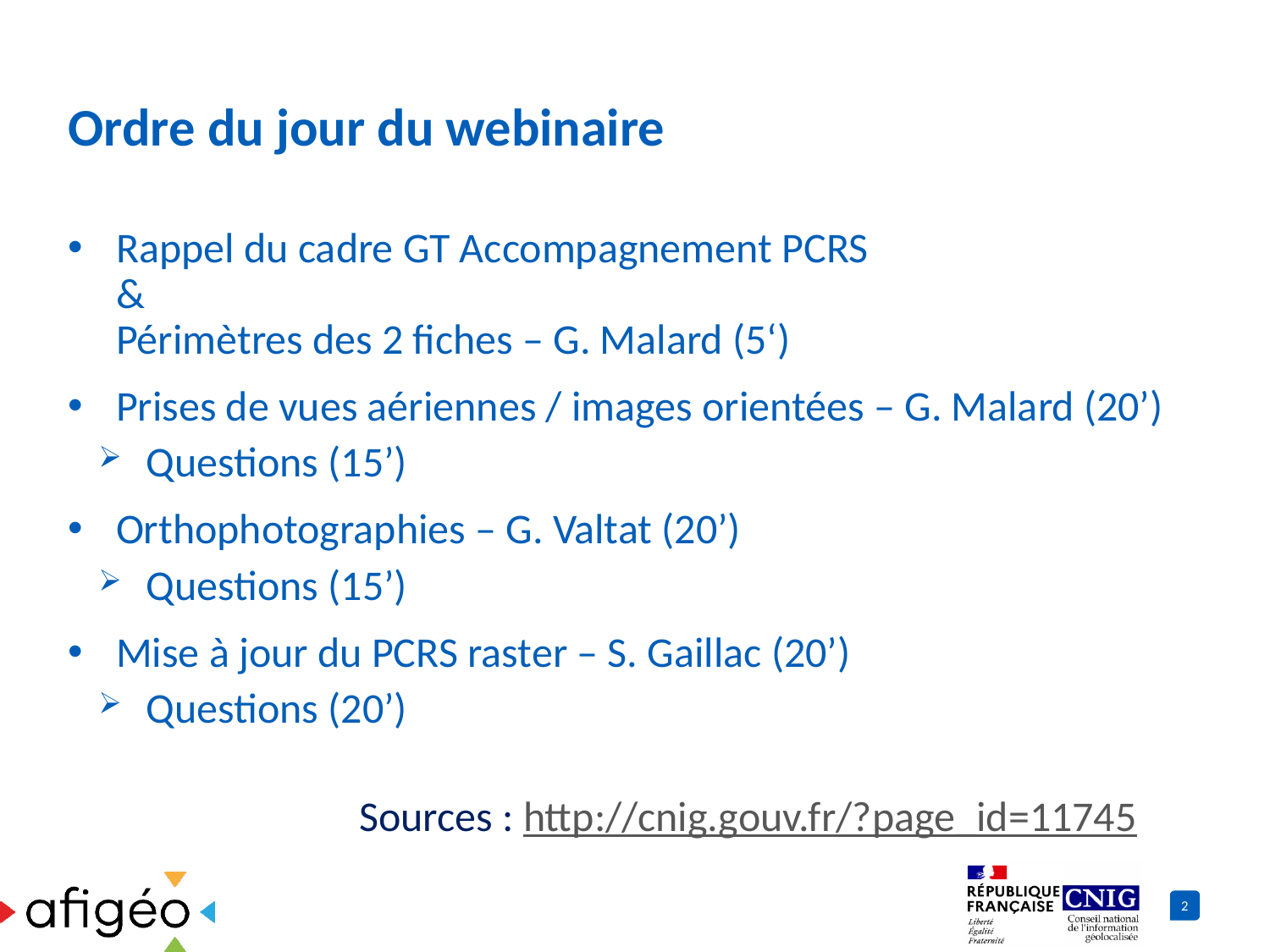

# Ordre du jour du webinaire
Rappel du cadre GT Accompagnement PCRS
&
Périmètres des 2 fiches – G. Malard (5‘)
Prises de vues aériennes / images orientées – G. Malard (20’)
Questions (15’)
Orthophotographies – G. Valtat (20’)
Questions (15’)
Mise à jour du PCRS raster – S. Gaillac (20’)
Questions (20’)

Sources : http://cnig.gouv.fr/?page_id=11745